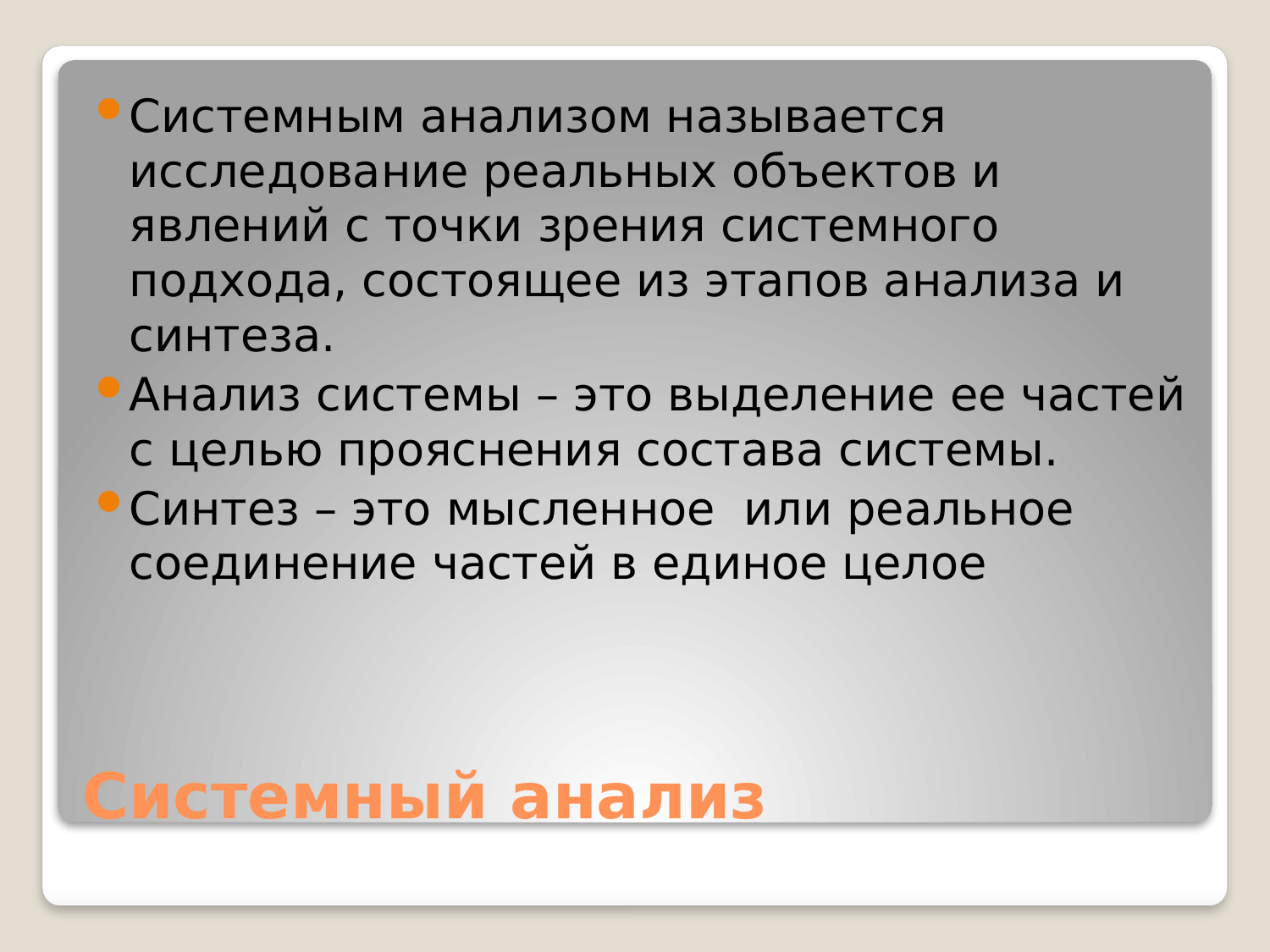

Системным анализом называется исследование реальных объектов и явлений с точки зрения системного подхода, состоящее из этапов анализа и синтеза.
Анализ системы – это выделение ее частей с целью прояснения состава системы.
Синтез – это мысленное  или реальное соединение частей в единое целое
# Системный анализ